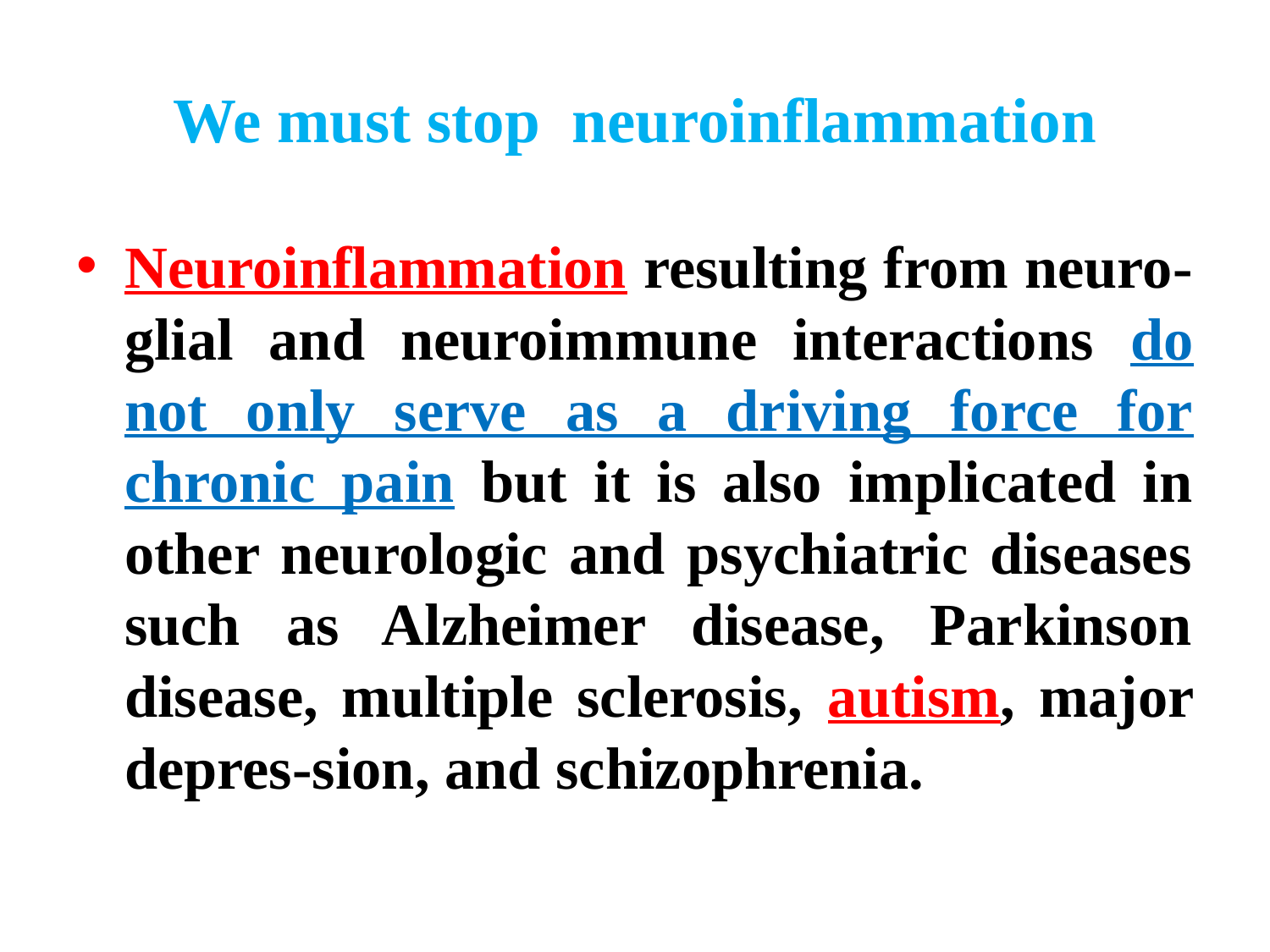

# We must stop  neuroinflammation
Neuroinflammation resulting from neuro-glial and neuroimmune interactions do not only serve as a driving force for chronic pain but it is also implicated in other neurologic and psychiatric diseases such as Alzheimer disease, Parkinson disease, multiple sclerosis, autism, major depres-sion, and schizophrenia.